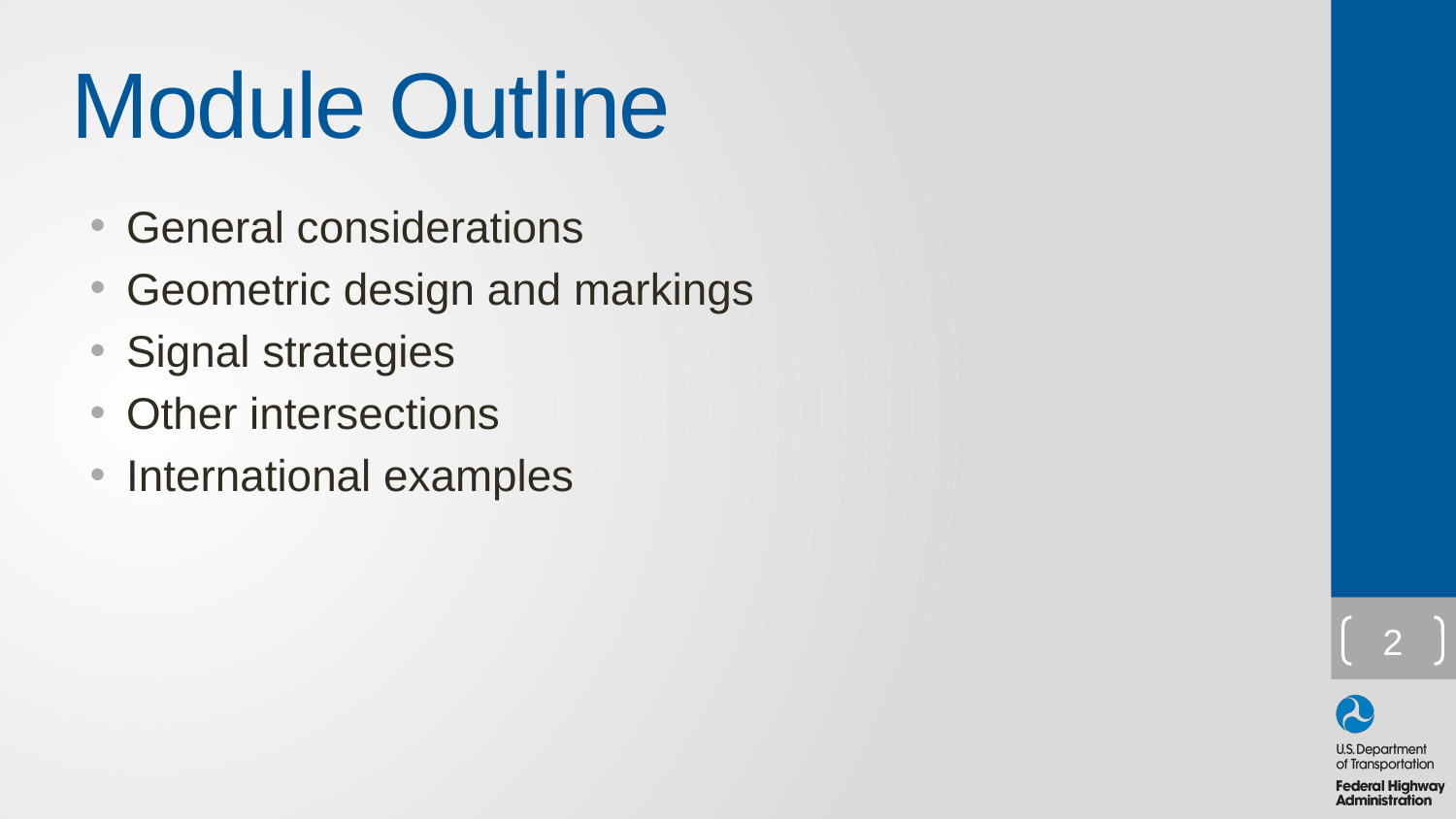

# Module Outline
General considerations
Geometric design and markings
Signal strategies
Other intersections
International examples

2